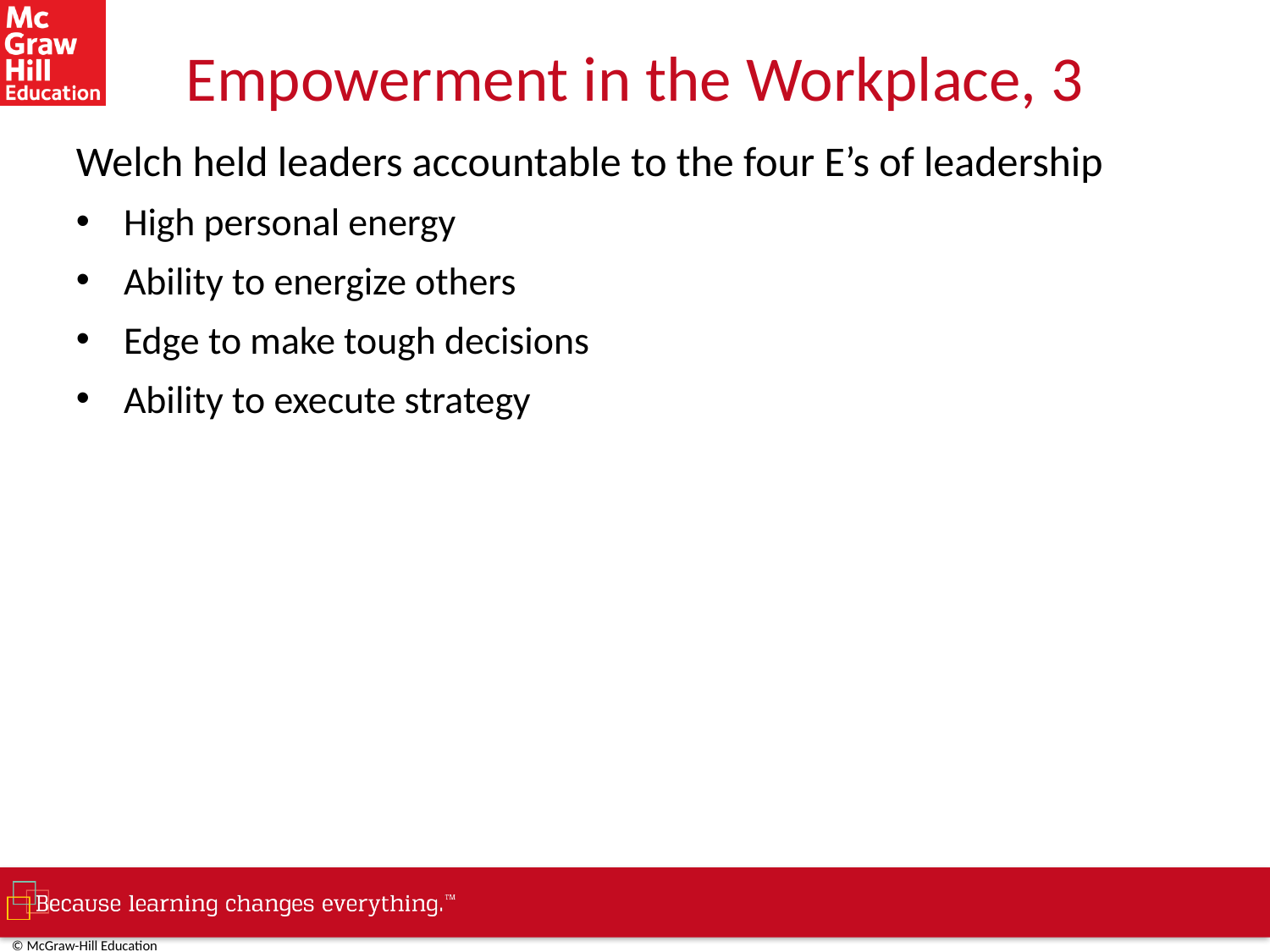

# Empowerment in the Workplace, 3
Welch held leaders accountable to the four E’s of leadership
High personal energy
Ability to energize others
Edge to make tough decisions
Ability to execute strategy